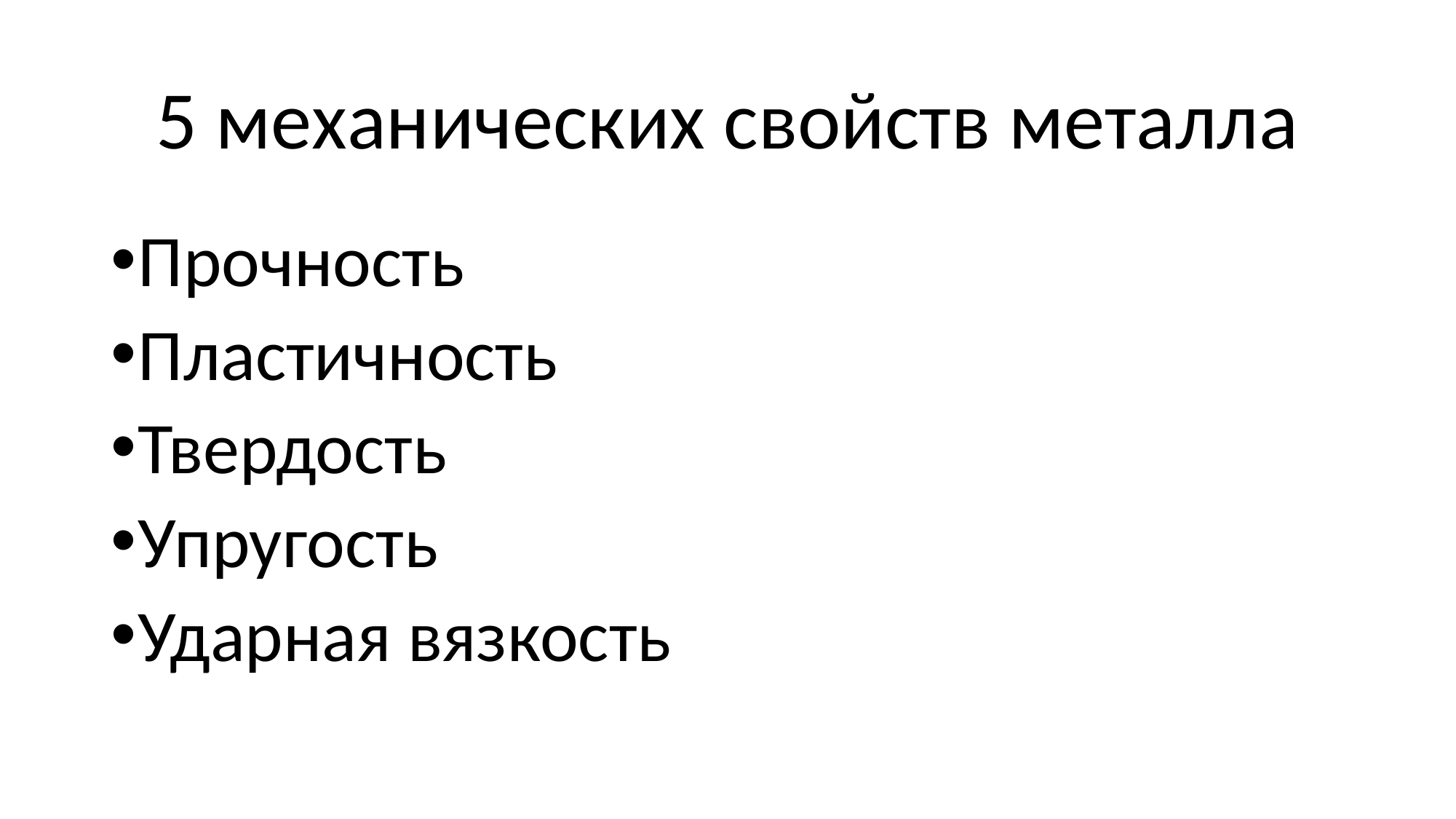

# 5 механических свойств металла
Прочность
Пластичность
Твердость
Упругость
Ударная вязкость